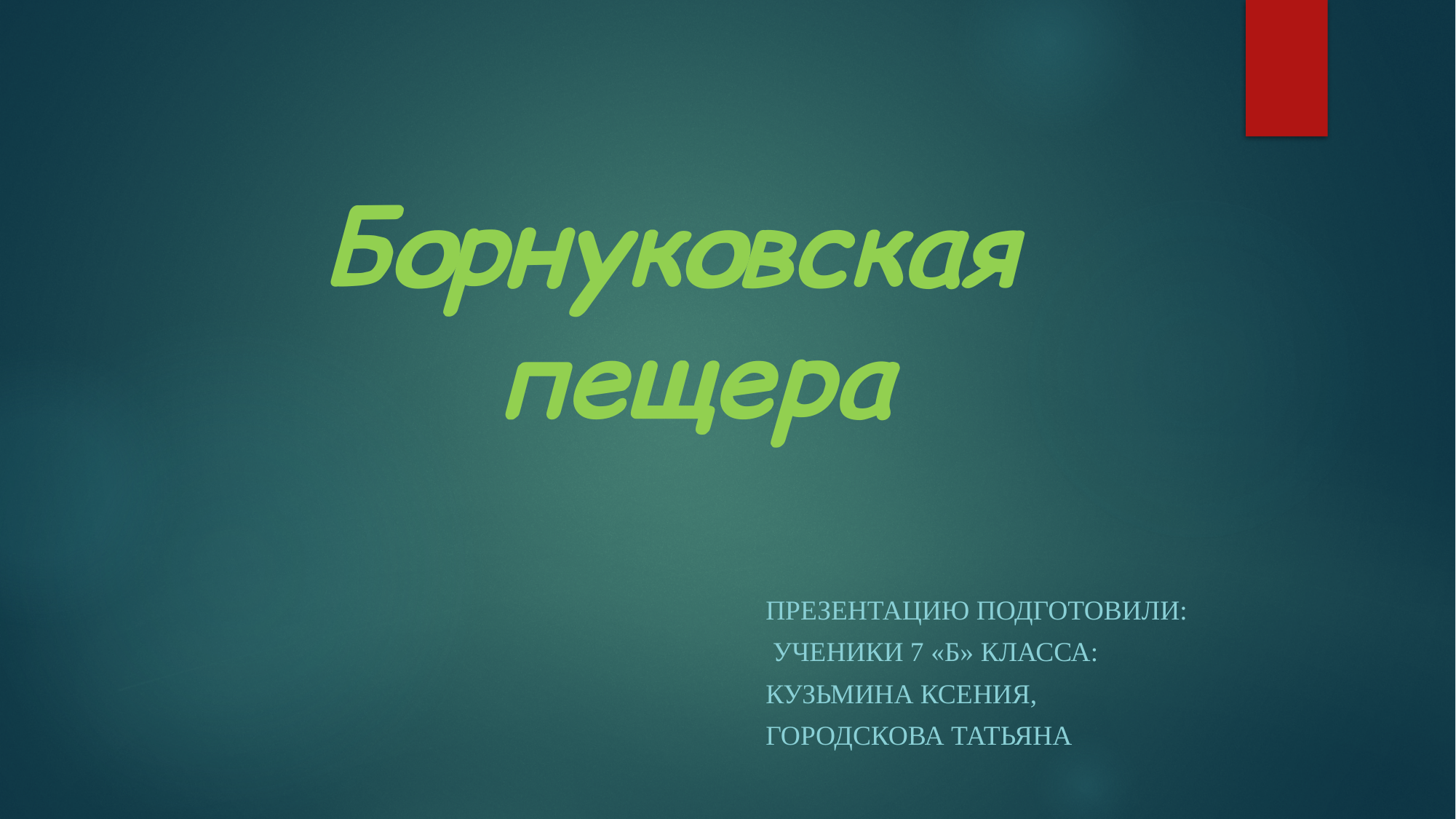

# Борнуковская пещера
Презентацию подготовили:
 ученики 7 «б» класса:
Кузьмина Ксения,
Городскова Татьяна